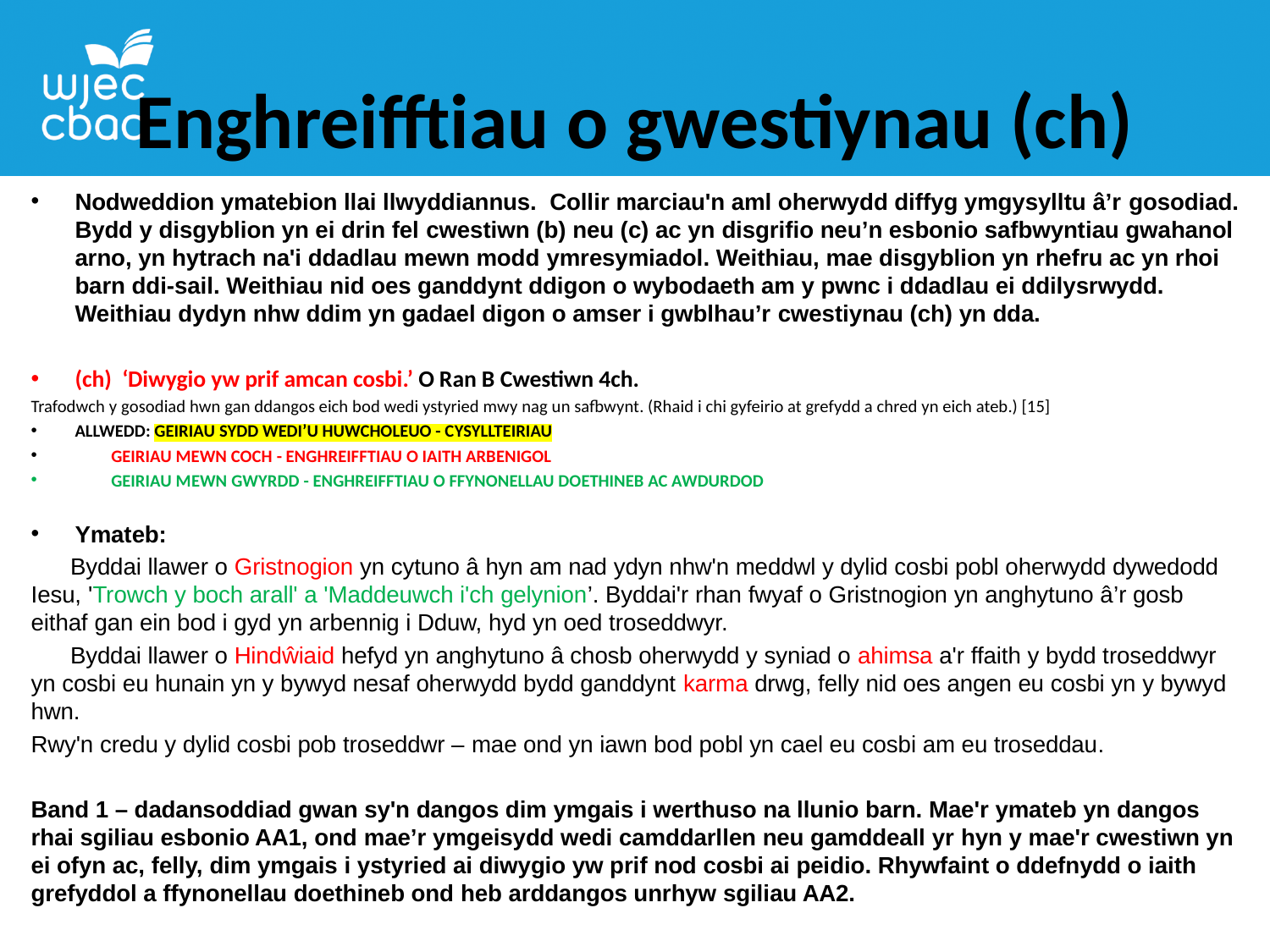

# Enghreifftiau o gwestiynau (ch)
Nodweddion ymatebion llai llwyddiannus.  Collir marciau'n aml oherwydd diffyg ymgysylltu â’r gosodiad. Bydd y disgyblion yn ei drin fel cwestiwn (b) neu (c) ac yn disgrifio neu’n esbonio safbwyntiau gwahanol arno, yn hytrach na'i ddadlau mewn modd ymresymiadol. Weithiau, mae disgyblion yn rhefru ac yn rhoi barn ddi-sail. Weithiau nid oes ganddynt ddigon o wybodaeth am y pwnc i ddadlau ei ddilysrwydd. Weithiau dydyn nhw ddim yn gadael digon o amser i gwblhau’r cwestiynau (ch) yn dda.

(ch)  ‘Diwygio yw prif amcan cosbi.’ O Ran B Cwestiwn 4ch.
Trafodwch y gosodiad hwn gan ddangos eich bod wedi ystyried mwy nag un safbwynt. (Rhaid i chi gyfeirio at grefydd a chred yn eich ateb.) [15]
ALLWEDD: GEIRIAU SYDD WEDI’U HUWCHOLEUO - CYSYLLTEIRIAU
         GEIRIAU MEWN COCH - ENGHREIFFTIAU O IAITH ARBENIGOL
         GEIRIAU MEWN GWYRDD - ENGHREIFFTIAU O FFYNONELLAU DOETHINEB AC AWDURDOD

Ymateb:
      Byddai llawer o Gristnogion yn cytuno â hyn am nad ydyn nhw'n meddwl y dylid cosbi pobl oherwydd dywedodd Iesu, 'Trowch y boch arall' a 'Maddeuwch i'ch gelynion’. Byddai'r rhan fwyaf o Gristnogion yn anghytuno â’r gosb eithaf gan ein bod i gyd yn arbennig i Dduw, hyd yn oed troseddwyr.
      Byddai llawer o Hindŵiaid hefyd yn anghytuno â chosb oherwydd y syniad o ahimsa a'r ffaith y bydd troseddwyr yn cosbi eu hunain yn y bywyd nesaf oherwydd bydd ganddynt karma drwg, felly nid oes angen eu cosbi yn y bywyd hwn.
Rwy'n credu y dylid cosbi pob troseddwr – mae ond yn iawn bod pobl yn cael eu cosbi am eu troseddau.

Band 1 – dadansoddiad gwan sy'n dangos dim ymgais i werthuso na llunio barn. Mae'r ymateb yn dangos rhai sgiliau esbonio AA1, ond mae’r ymgeisydd wedi camddarllen neu gamddeall yr hyn y mae'r cwestiwn yn ei ofyn ac, felly, dim ymgais i ystyried ai diwygio yw prif nod cosbi ai peidio. Rhywfaint o ddefnydd o iaith grefyddol a ffynonellau doethineb ond heb arddangos unrhyw sgiliau AA2.